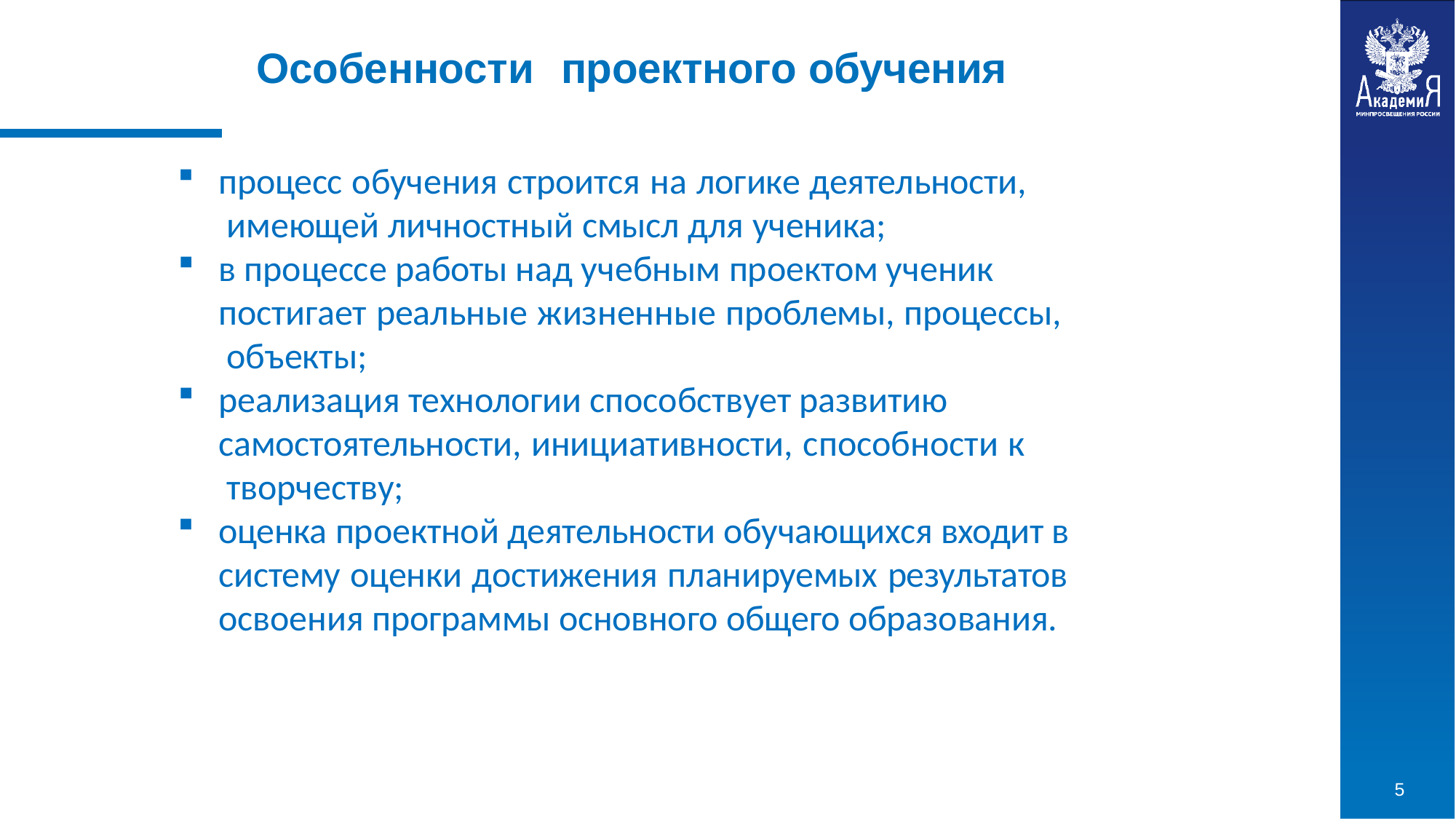

# Особенности	проектного обучения
процесс обучения строится на логике деятельности,  имеющей личностный смысл для ученика;
в процессе работы над учебным проектом ученик
постигает реальные жизненные проблемы, процессы,  объекты;
реализация технологии способствует развитию
самостоятельности, инициативности, способности к  творчеству;
оценка проектной деятельности обучающихся входит в  систему оценки достижения планируемых результатов  освоения программы основного общего образования.
5